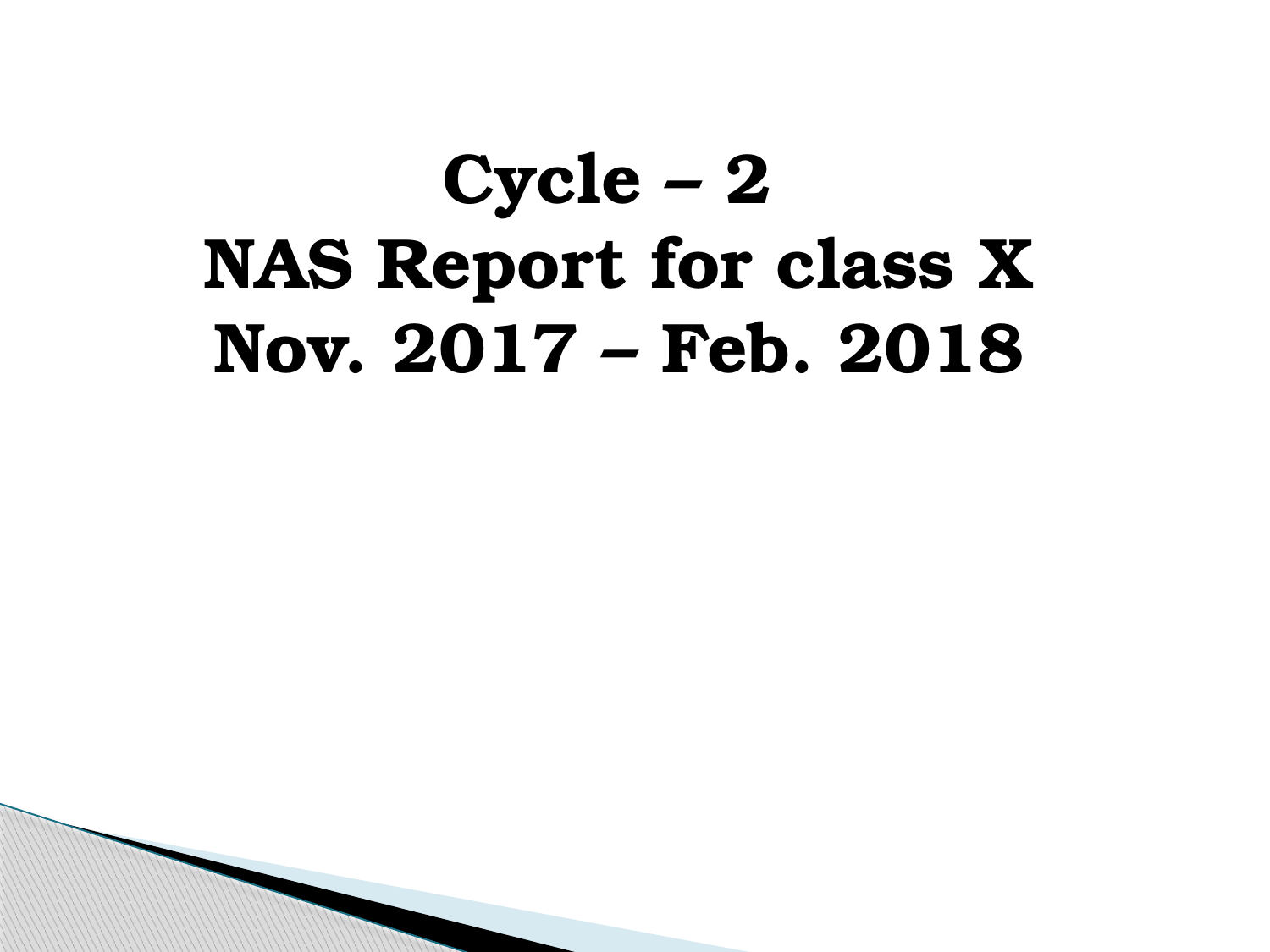

Cycle – 2
NAS Report for class X
Nov. 2017 – Feb. 2018